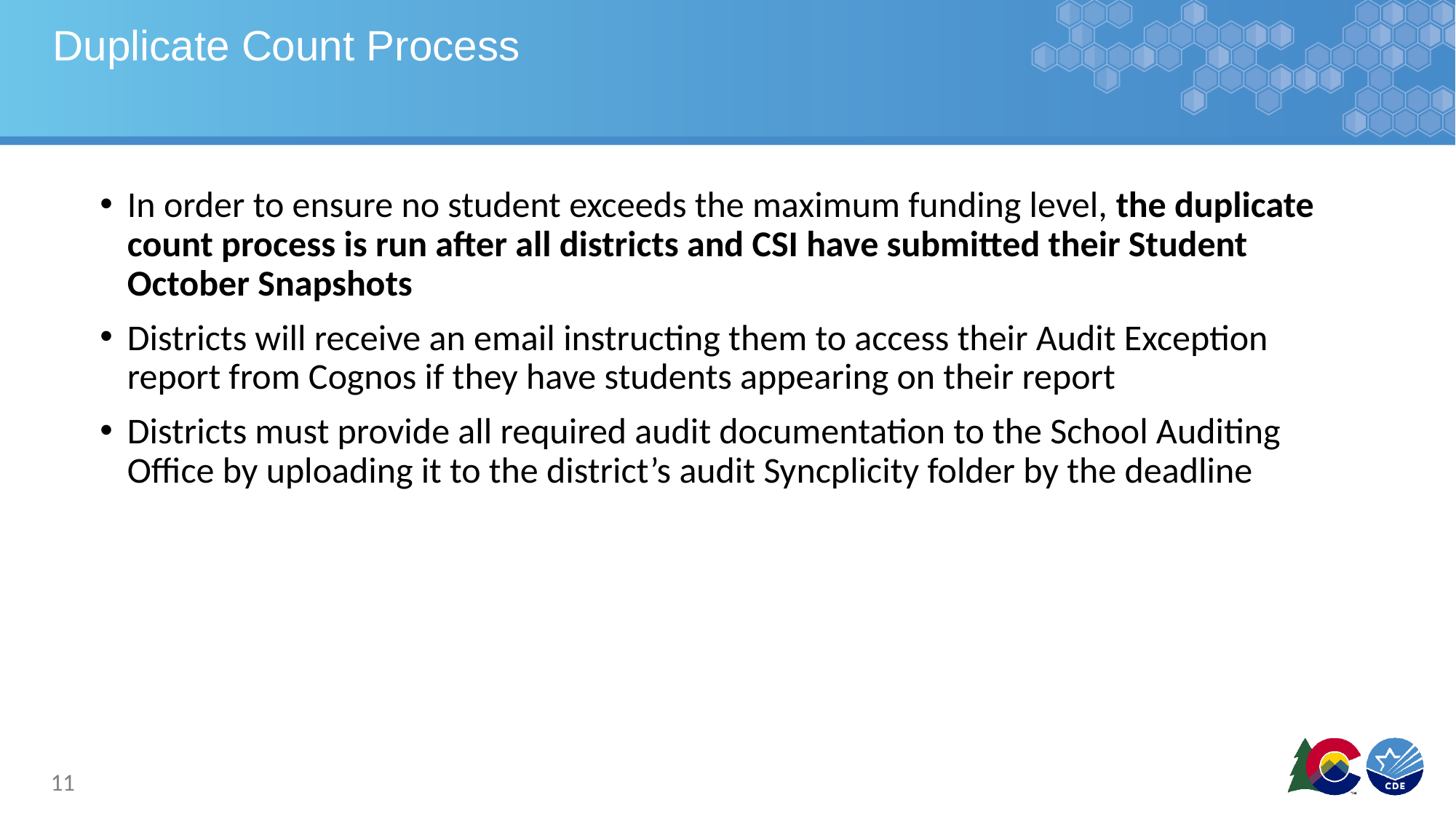

# Duplicate Count Process
In order to ensure no student exceeds the maximum funding level, the duplicate count process is run after all districts and CSI have submitted their Student October Snapshots
Districts will receive an email instructing them to access their Audit Exception report from Cognos if they have students appearing on their report
Districts must provide all required audit documentation to the School Auditing Office by uploading it to the district’s audit Syncplicity folder by the deadline

11